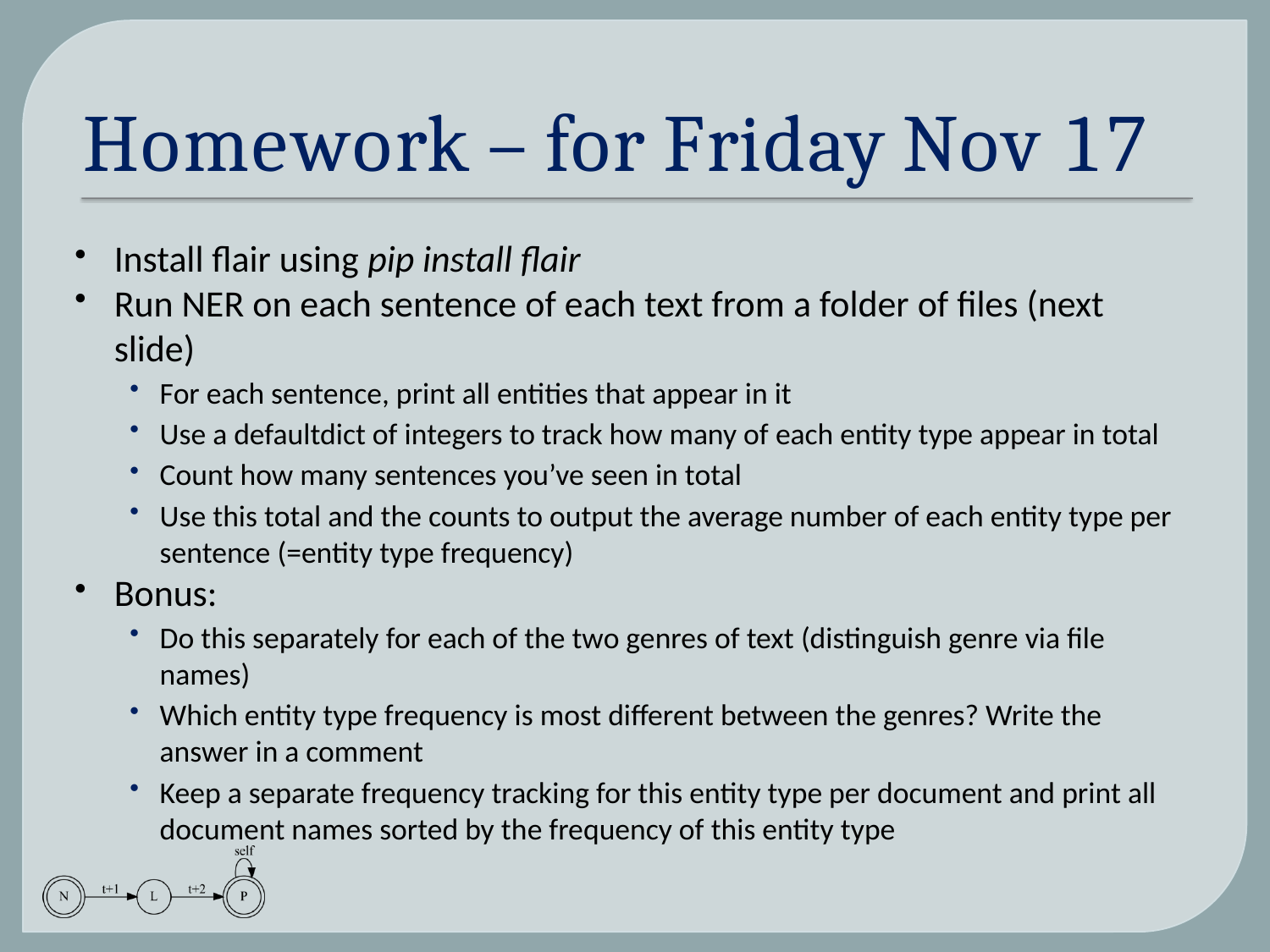

# Homework – for Friday Nov 17
Install flair using pip install flair
Run NER on each sentence of each text from a folder of files (next slide)
For each sentence, print all entities that appear in it
Use a defaultdict of integers to track how many of each entity type appear in total
Count how many sentences you’ve seen in total
Use this total and the counts to output the average number of each entity type per sentence (=entity type frequency)
Bonus:
Do this separately for each of the two genres of text (distinguish genre via file names)
Which entity type frequency is most different between the genres? Write the answer in a comment
Keep a separate frequency tracking for this entity type per document and print all document names sorted by the frequency of this entity type